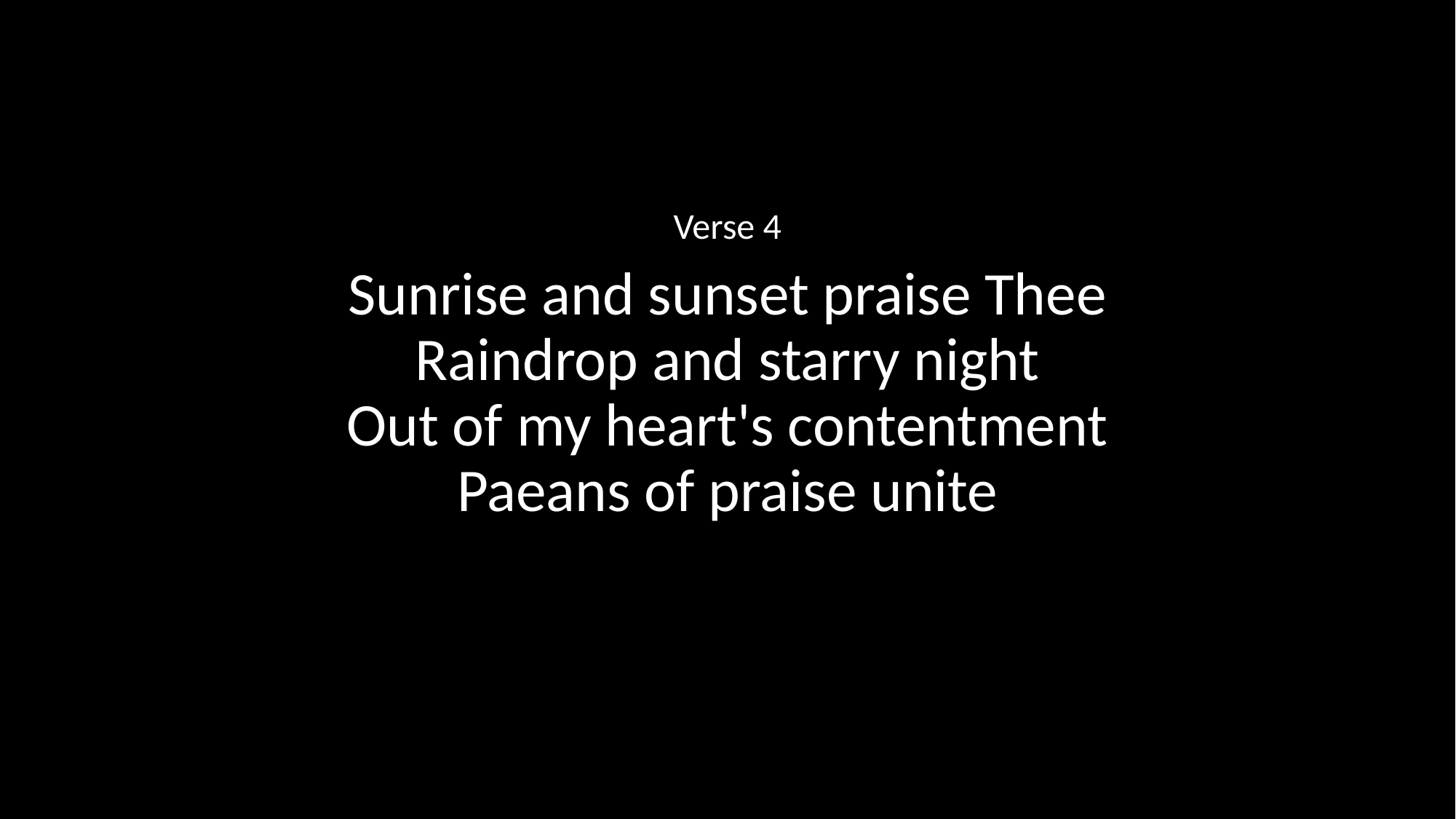

Verse 4
Sunrise and sunset praise Thee
Raindrop and starry night
Out of my heart's contentment
Paeans of praise unite